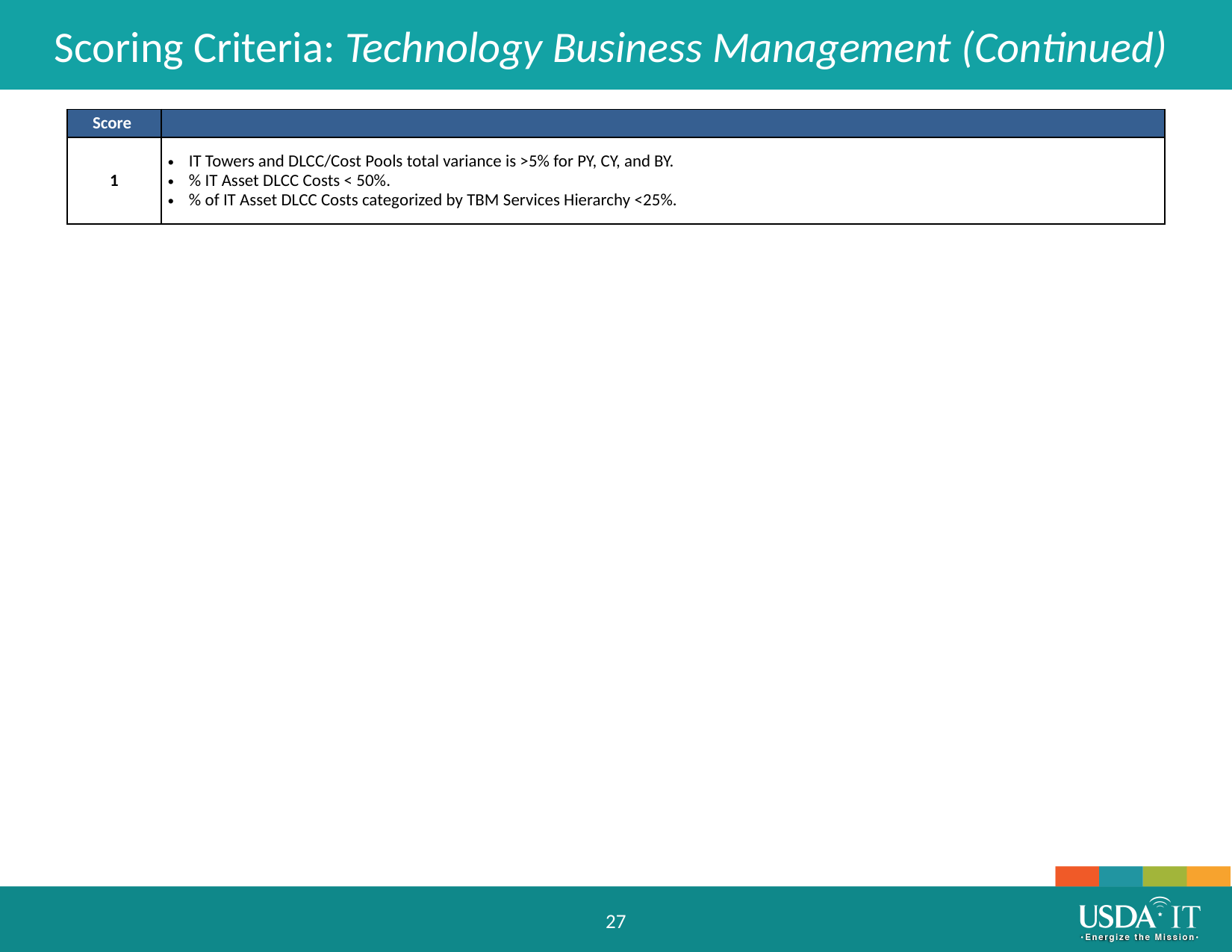

Scoring Criteria: Technology Business Management (Continued)
| Score |  |
| --- | --- |
| 1 | IT Towers and DLCC/Cost Pools total variance is >5% for PY, CY, and BY. % IT Asset DLCC Costs < 50%. % of IT Asset DLCC Costs categorized by TBM Services Hierarchy <25%. |
27